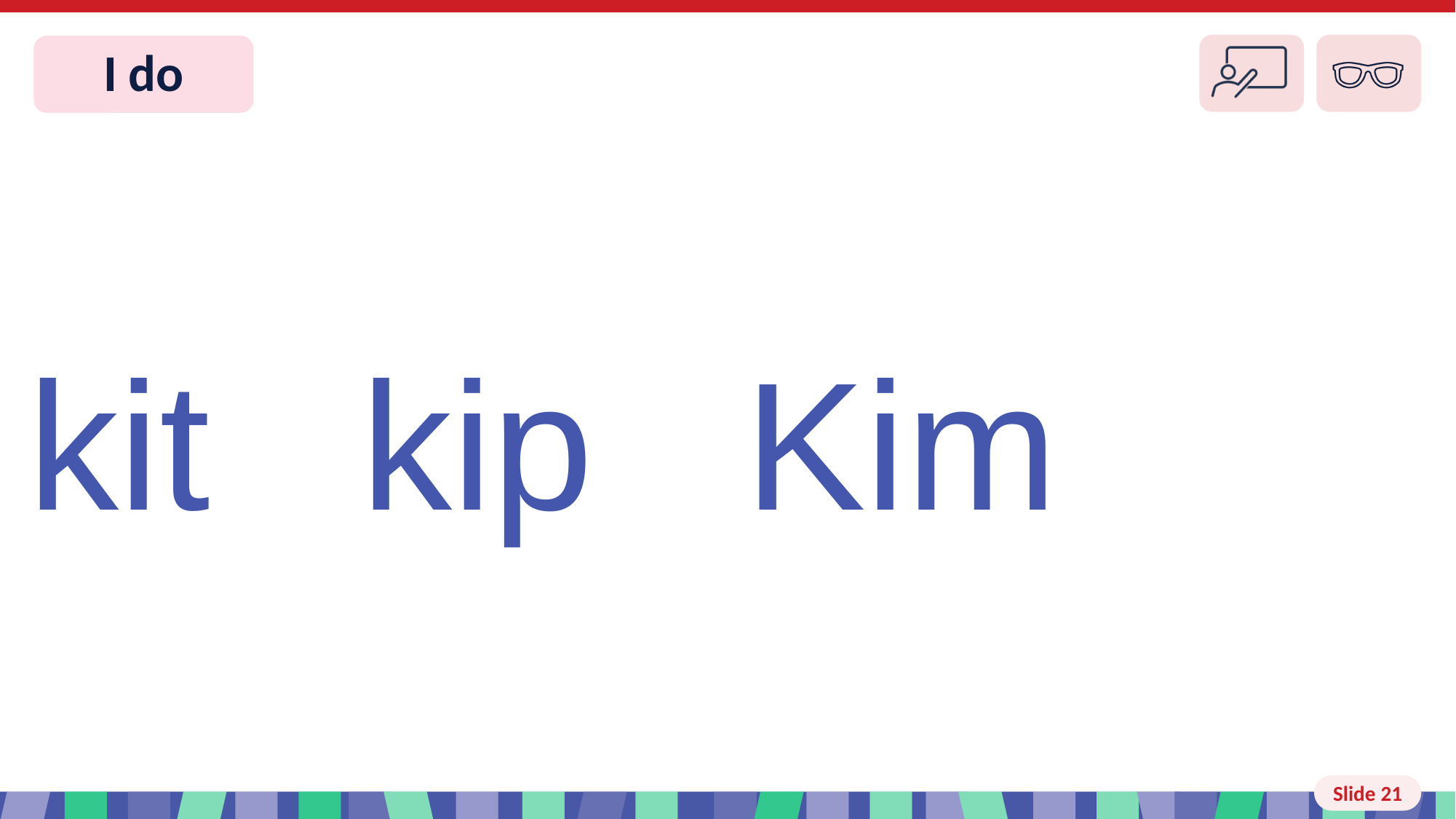

# Slide 22 I do
kit   kip   Kim